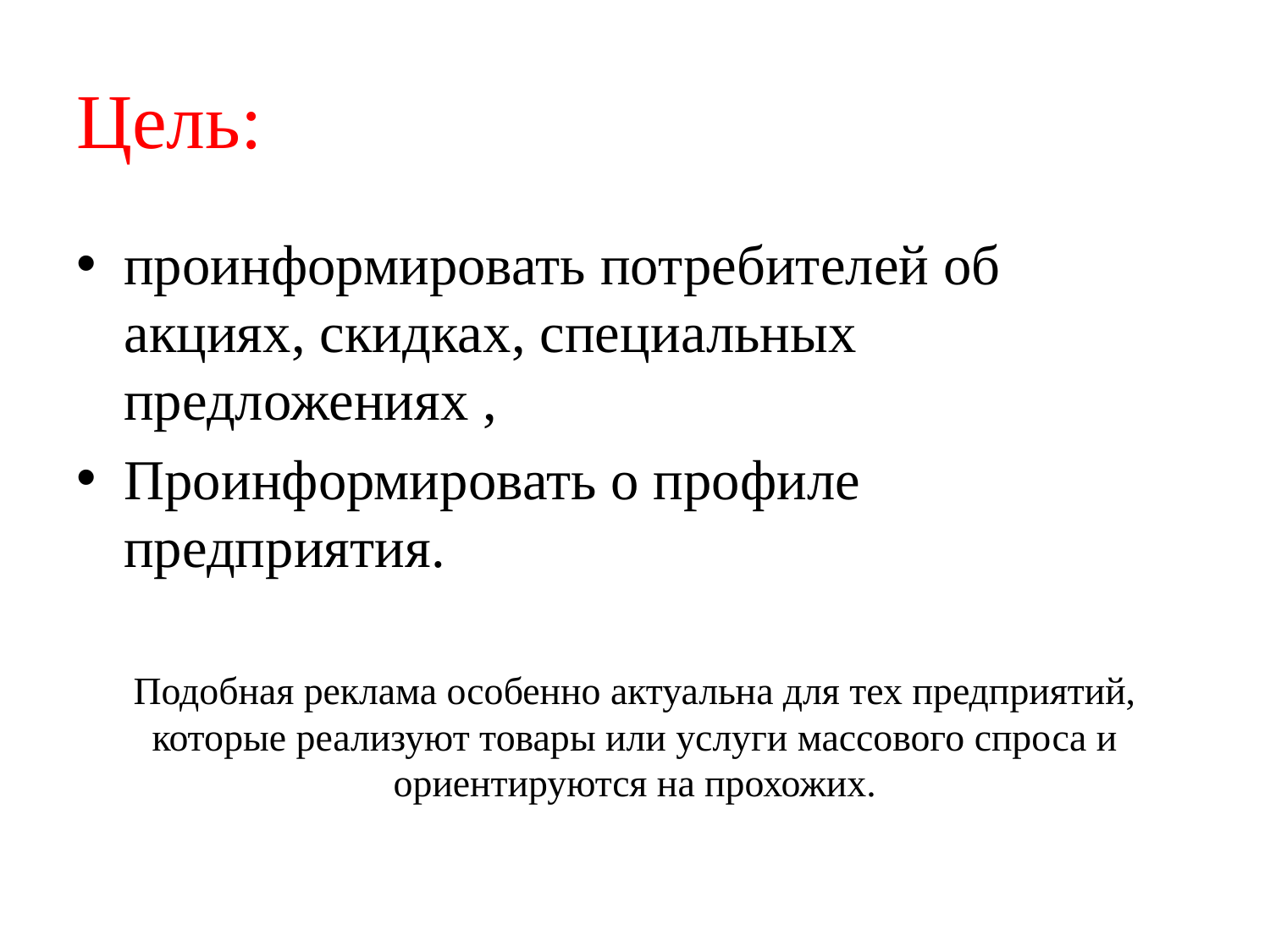

# Цель:
проинформировать потребителей об акциях, скидках, специальных предложениях ,
Проинформировать о профиле предприятия.

Подобная реклама особенно актуальна для тех предприятий, которые реализуют товары или услуги массового спроса и ориентируются на прохожих.